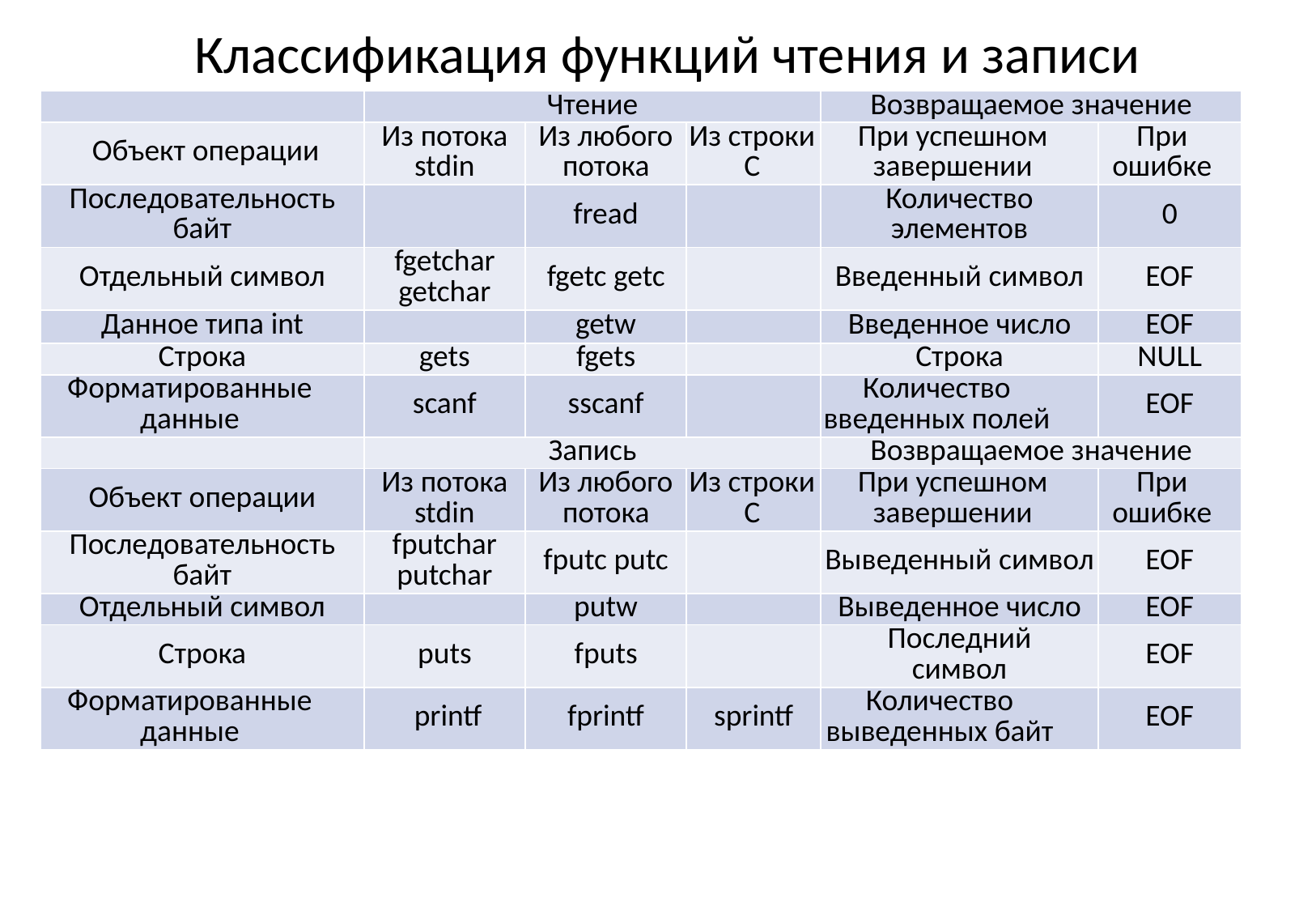

Классификация функций чтения и записи
|  | Чтение |  |  | Возвращаемое значение |  |
| --- | --- | --- | --- | --- | --- |
| Объект операции | Из потока stdin | Из любого потока | Из строки С | При успешном завершении | При ошибке |
| Последовательность байт |  | fread |  | Количество элементов | 0 |
| Отдельный символ | fgetchar getchar | fgetc getc |  | Введенный символ | EOF |
| Данное типа int |  | getw |  | Введенное число | EOF |
| Строка | gets | fgets |  | Строка | NULL |
| Форматированные данные | scanf | sscanf |  | Количество введенных полей | EOF |
|  | Запись |  |  | Возвращаемое значение |  |
| Объект операции | Из потока stdin | Из любого потока | Из строки С | При успешном завершении | При ошибке |
| Последовательность байт | fputchar putchar | fputc putc |  | Выведенный символ | EOF |
| Отдельный символ |  | putw |  | Выведенное число | EOF |
| Строка | puts | fputs |  | Последний символ | EOF |
| Форматированные данные | printf | fprintf | sprintf | Количество выведенных байт | EOF |